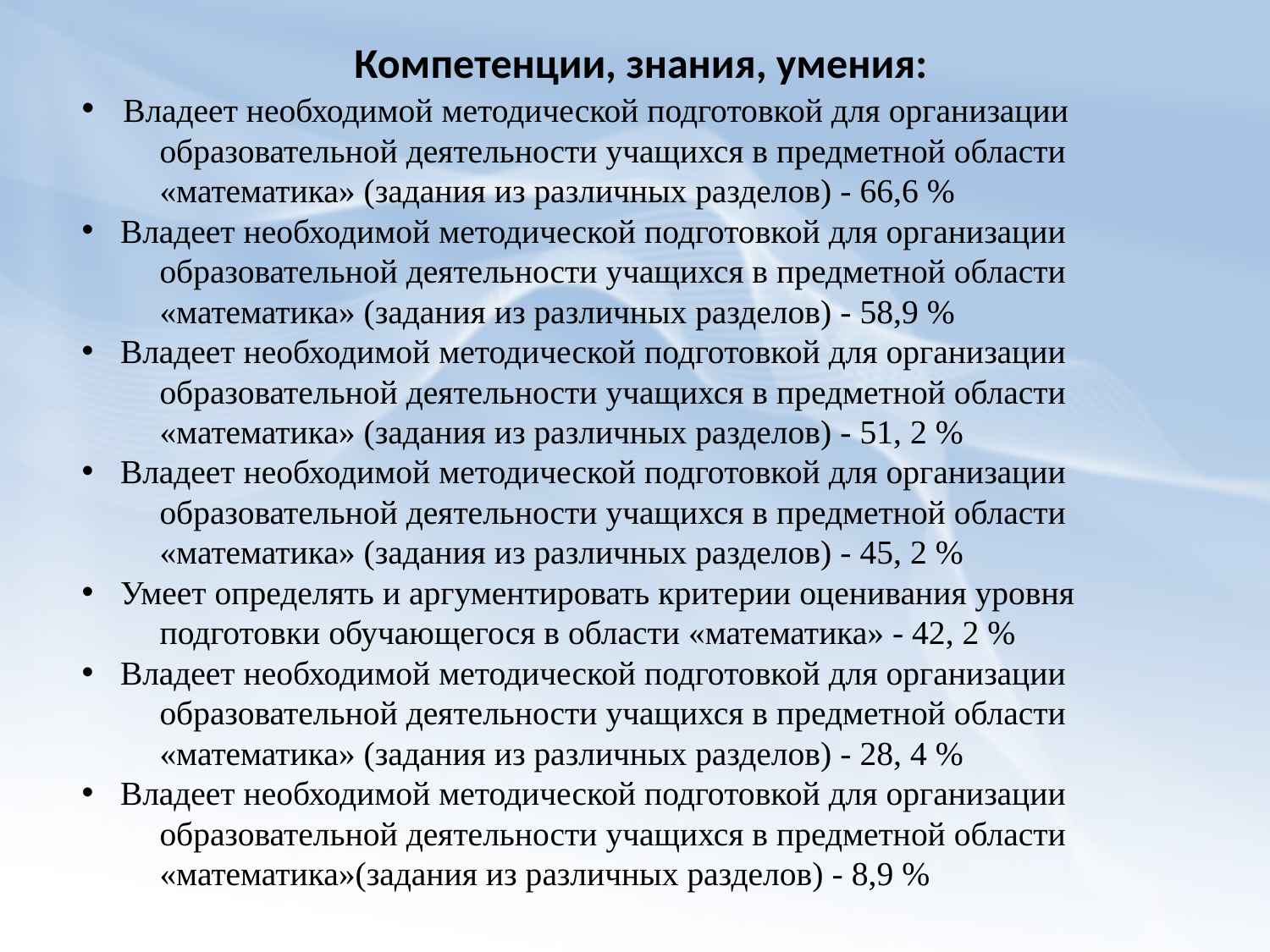

Компетенции, знания, умения:
 Владеет необходимой методической подготовкой для организации образовательной деятельности учащихся в предметной области «математика» (задания из различных разделов) - 66,6 %
 Владеет необходимой методической подготовкой для организации образовательной деятельности учащихся в предметной области «математика» (задания из различных разделов) - 58,9 %
 Владеет необходимой методической подготовкой для организации образовательной деятельности учащихся в предметной области «математика» (задания из различных разделов) - 51, 2 %
 Владеет необходимой методической подготовкой для организации образовательной деятельности учащихся в предметной области «математика» (задания из различных разделов) - 45, 2 %
 Умеет определять и аргументировать критерии оценивания уровня подготовки обучающегося в области «математика» - 42, 2 %
 Владеет необходимой методической подготовкой для организации образовательной деятельности учащихся в предметной области «математика» (задания из различных разделов) - 28, 4 %
 Владеет необходимой методической подготовкой для организации образовательной деятельности учащихся в предметной области «математика»(задания из различных разделов) - 8,9 %